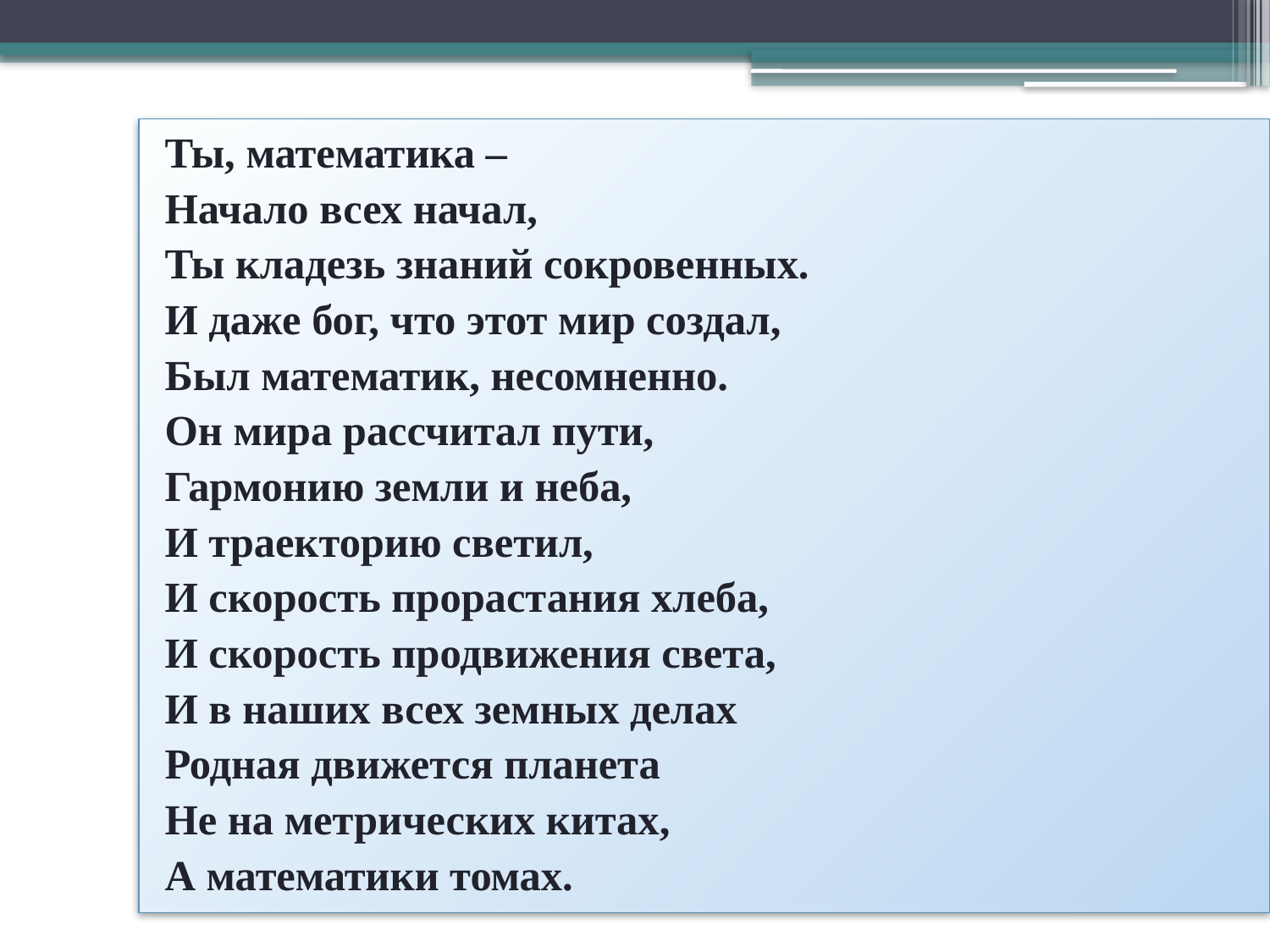

Ты, математика –
Начало всех начал,
Ты кладезь знаний сокровенных.
И даже бог, что этот мир создал,
Был математик, несомненно.
Он мира рассчитал пути,
Гармонию земли и неба,
И траекторию светил,
И скорость прорастания хлеба,
И скорость продвижения света,
И в наших всех земных делах
Родная движется планета
Не на метрических китах,
А математики томах.

#